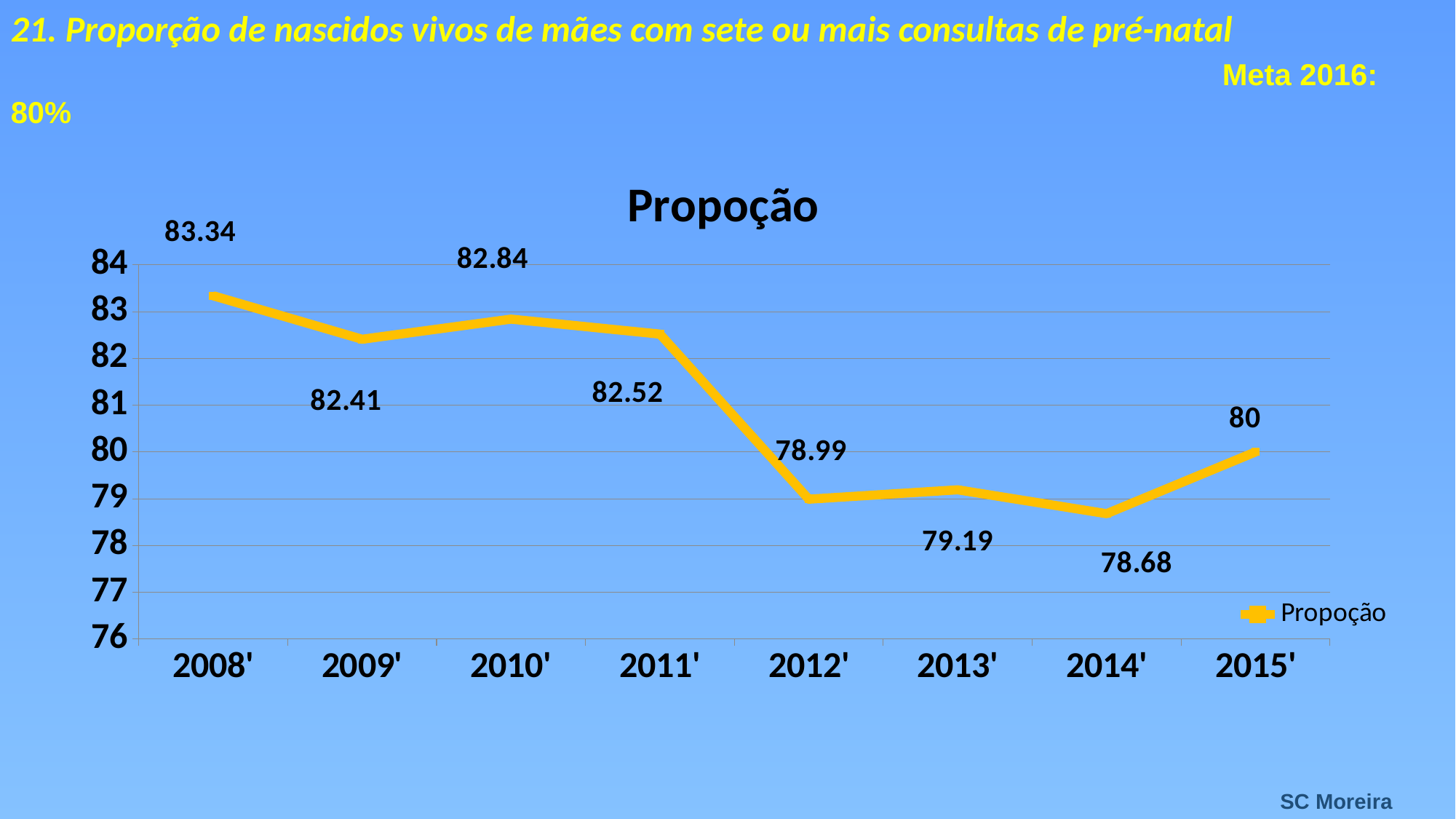

21. Proporção de nascidos vivos de mães com sete ou mais consultas de pré-natal
                                                                                                                                                    Meta 2016: 80%

### Chart:

| Category | Propoção |
|---|---|
| 2008' | 83.34 |
| 2009' | 82.41000000000003 |
| 2010' | 82.84 |
| 2011' | 82.52 |
| 2012' | 78.99 |
| 2013' | 79.19 |
| 2014' | 78.67999999999998 |
| 2015' | 80.0 |

SC Moreira